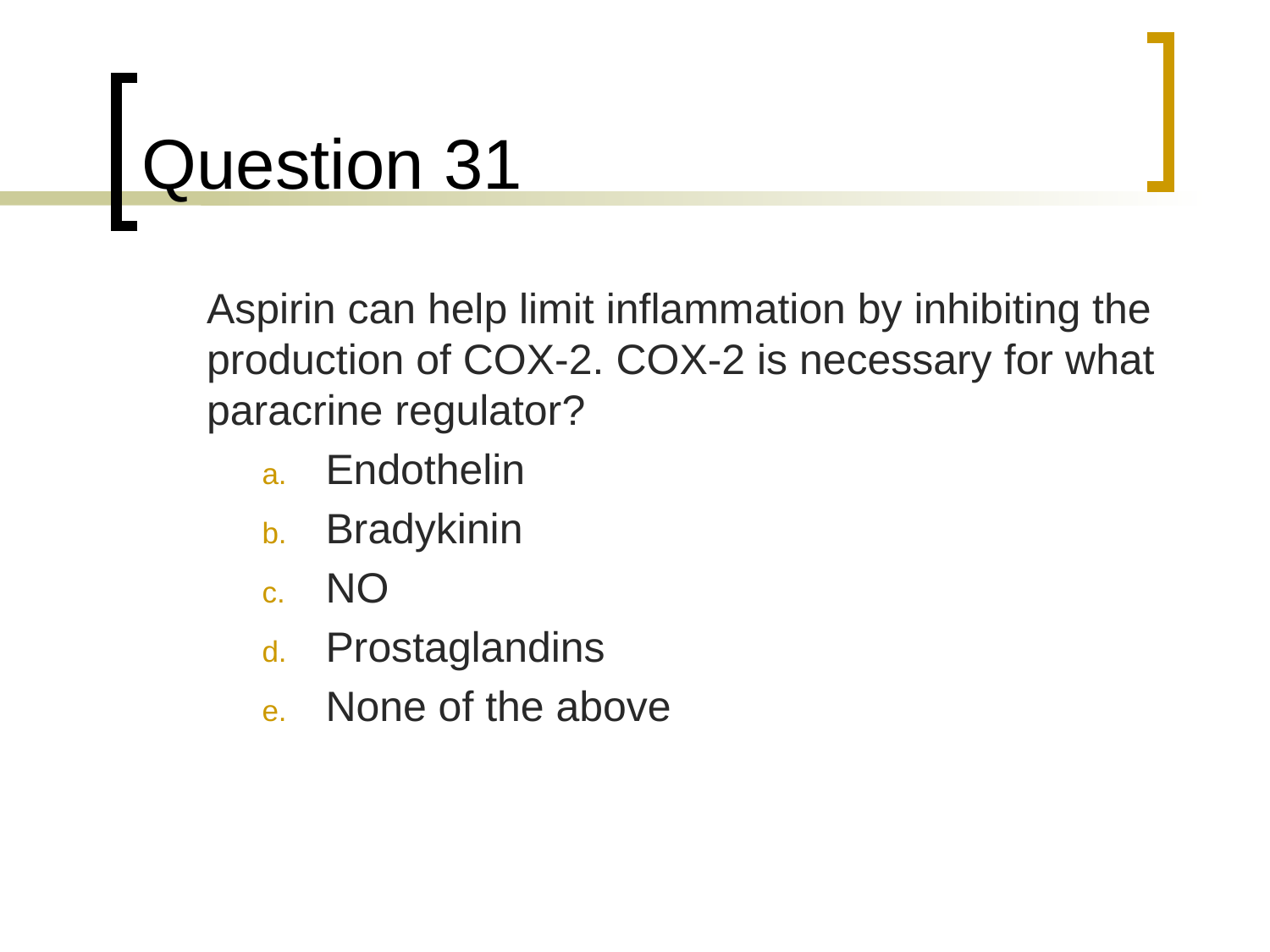

# Question 31
	Aspirin can help limit inflammation by inhibiting the production of COX-2. COX-2 is necessary for what paracrine regulator?
Endothelin
Bradykinin
NO
Prostaglandins
None of the above